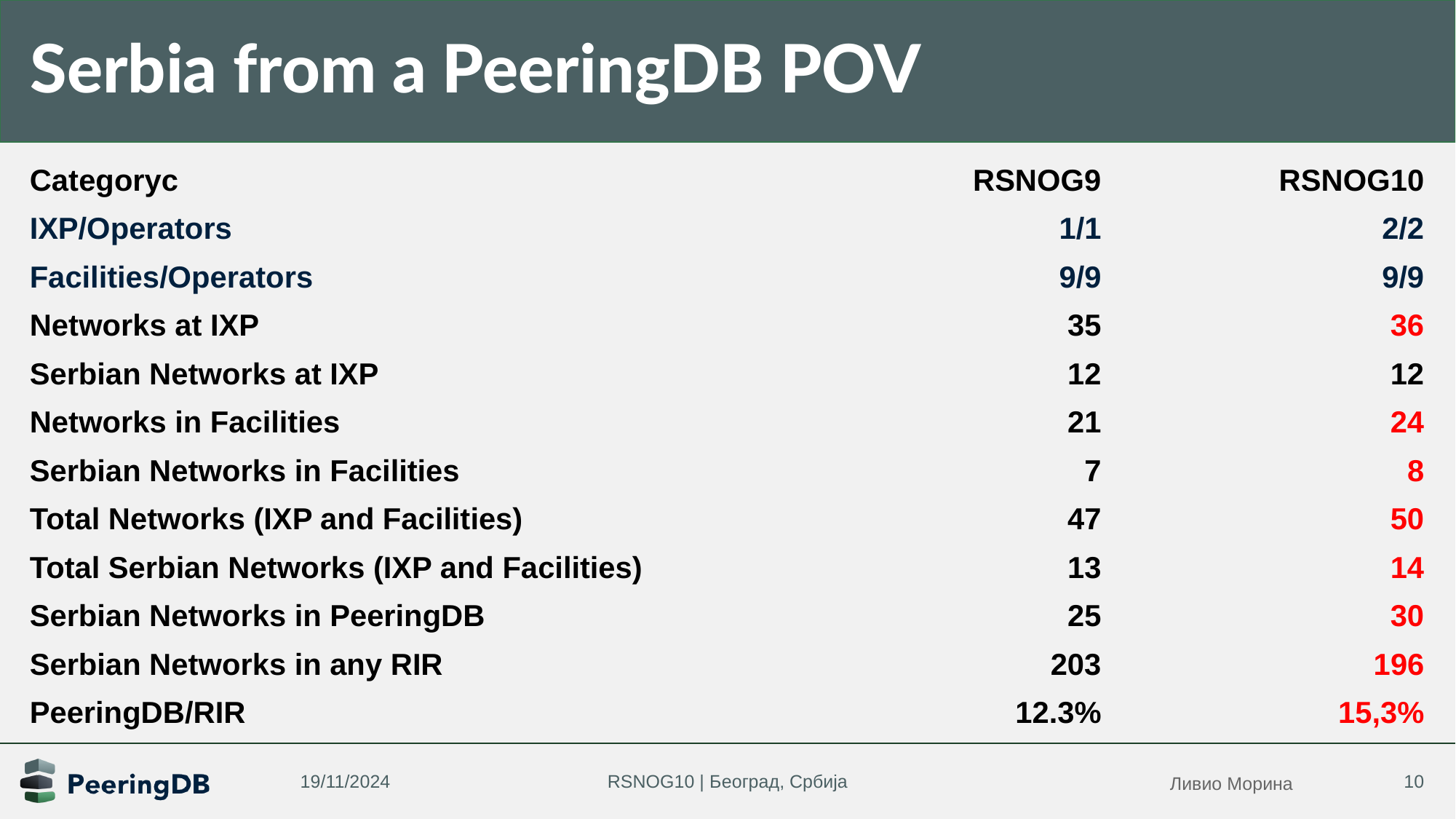

# Serbia from a PeeringDB POV
| Categoryc | RSNOG9 | RSNOG10 |
| --- | --- | --- |
| IXP/Operators | 1/1 | 2/2 |
| Facilities/Operators | 9/9 | 9/9 |
| Networks at IXP | 35 | 36 |
| Serbian Networks at IXP | 12 | 12 |
| Networks in Facilities | 21 | 24 |
| Serbian Networks in Facilities | 7 | 8 |
| Total Networks (IXP and Facilities) | 47 | 50 |
| Total Serbian Networks (IXP and Facilities) | 13 | 14 |
| Serbian Networks in PeeringDB | 25 | 30 |
| Serbian Networks in any RIR | 203 | 196 |
| PeeringDB/RIR | 12.3% | 15,3% |
19/11/2024
RSNOG10 | Бeoгpaд, Србија
10
Ливио Морина